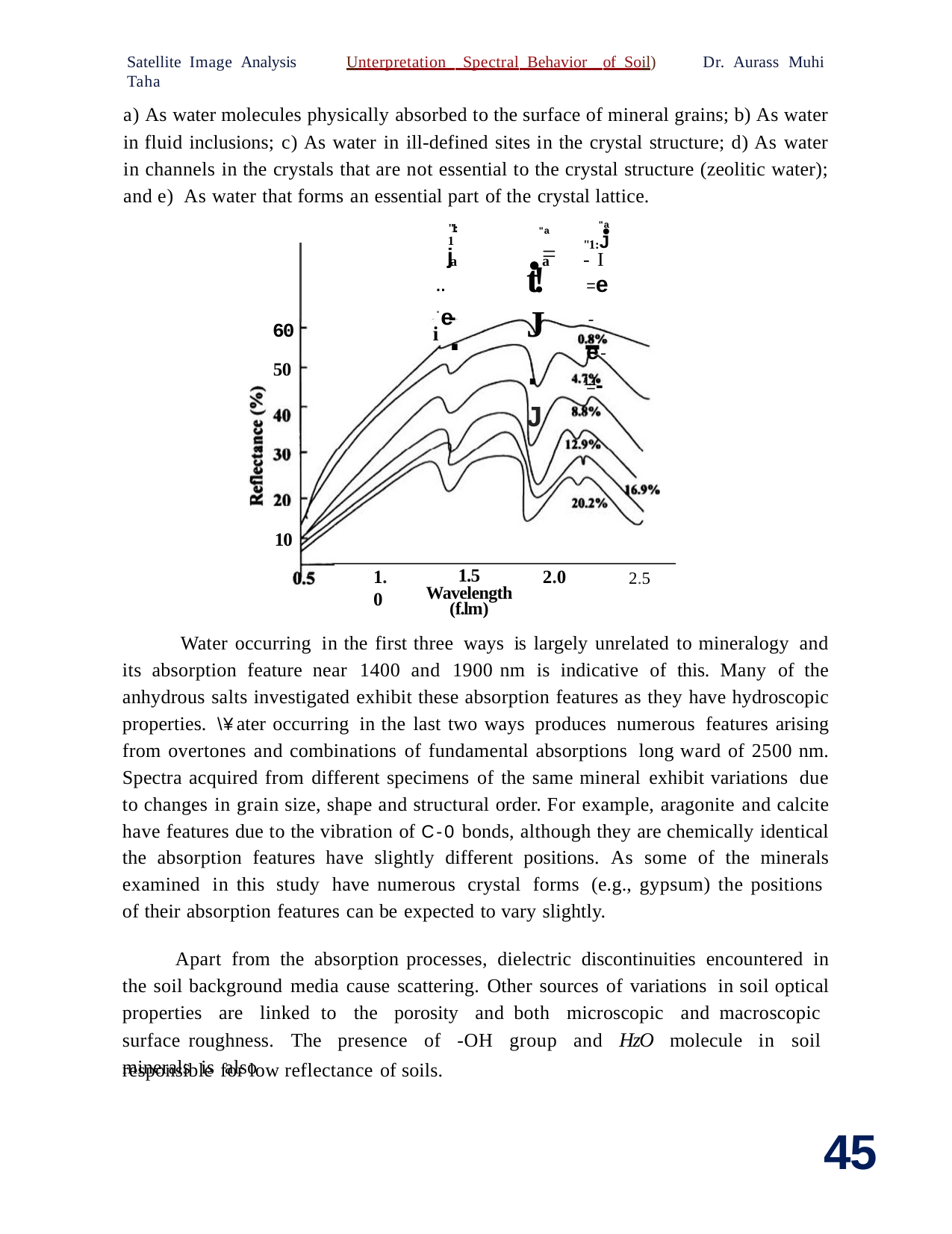

Satellite Image Analysis	Unterpretation  Spectral Behavior  of Soil)	Dr. Aurass Muhi Taha

a) As water molecules physically absorbed to the surface of mineral grains; b) As water in fluid inclusions; c) As water in ill-defined sites in the crystal structure; d) As water in channels in the crystals that are not essential to the crystal structure (zeolitic water); and e)  As water that forms an essential part of the crystal lattice.
•
"a
"1:1
j
"a
J
"1:-1.1
=
i.

-I
•.J
a
a
t!J
=e-e-=-
.. ·e-
60

50

10

1.0
1.5
Wavelength (f.lm)
2.0
2.5
Water occurring  in the first three  ways  is largely unrelated to mineralogy  and its  absorption  feature  near  1400  and  1900 nm  is  indicative  of  this.  Many  of  the anhydrous salts investigated exhibit these absorption features as they have hydroscopic properties.  \¥ater occurring  in the last two ways  produces  numerous  features arising from overtones and combinations of fundamental absorptions  long ward of 2500 nm. Spectra acquired from different specimens of the same mineral exhibit variations  due to changes in grain size, shape and structural order. For example, aragonite and calcite have features due to the vibration of C-0 bonds, although they are chemically identical the  absorption  features  have  slightly  different  positions.  As  some  of  the  minerals examined  in this  study  have numerous  crystal  forms  (e.g., gypsum) the positions  of their absorption features can be expected to vary slightly.

Apart  from  the  absorption processes,  dielectric  discontinuities  encountered  in the soil background media cause scattering. Other sources of variations  in soil optical properties  are  linked to  the  porosity  and both  microscopic  and macroscopic  surface roughness.  The  presence  of  -OH  group  and  HzO  molecule  in  soil  minerals  is  also
responsible for low reflectance of soils.
45